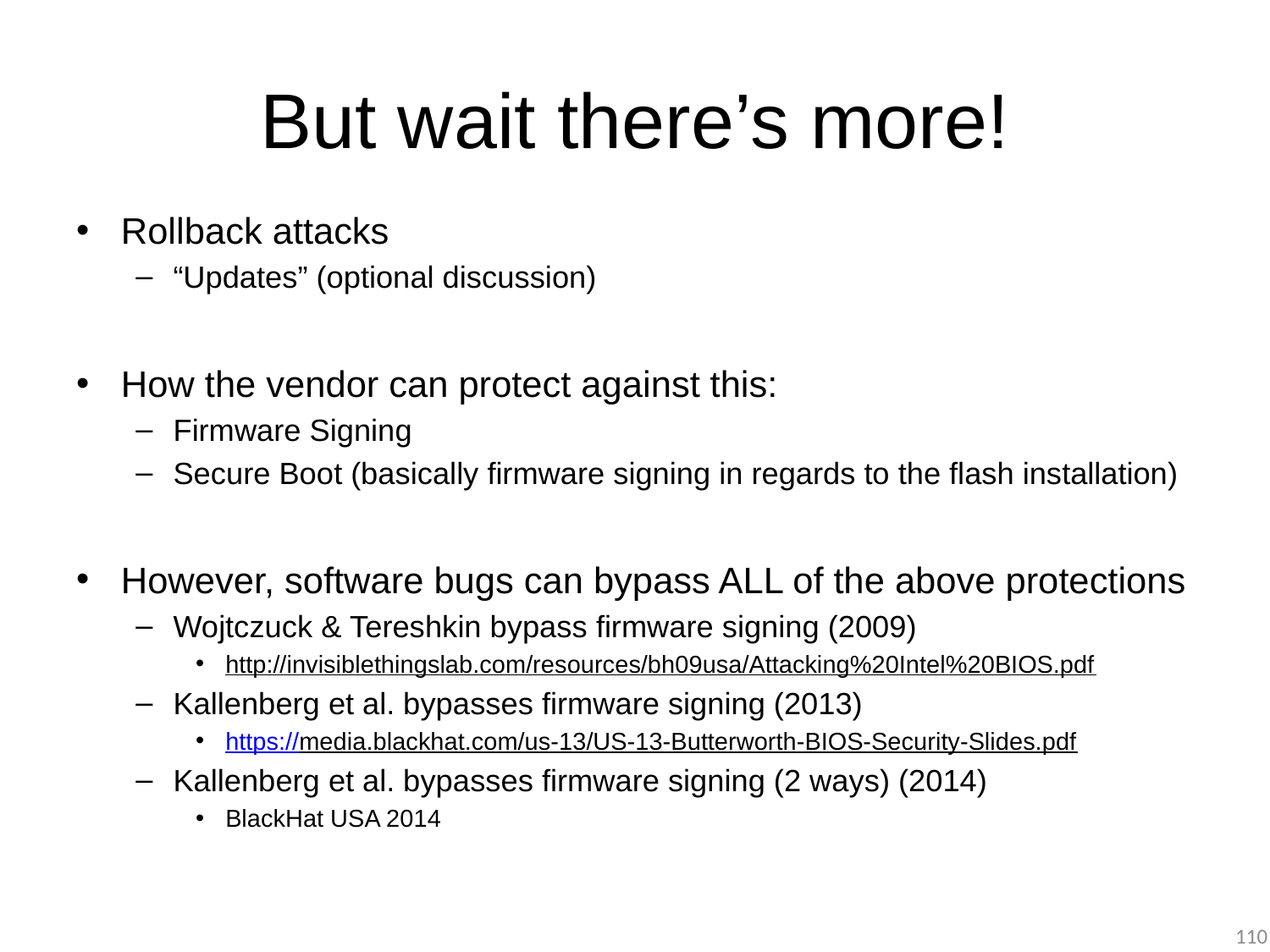

# But wait there’s more!
Rollback attacks
“Updates” (optional discussion)

How the vendor can protect against this:
Firmware Signing
Secure Boot (basically firmware signing in regards to the flash installation)

However, software bugs can bypass ALL of the above protections
Wojtczuck & Tereshkin bypass firmware signing (2009)
http://invisiblethingslab.com/resources/bh09usa/Attacking%20Intel%20BIOS.pdf
Kallenberg et al. bypasses firmware signing (2013)
https://media.blackhat.com/us-13/US-13-Butterworth-BIOS-Security-Slides.pdf
Kallenberg et al. bypasses firmware signing (2 ways) (2014)
BlackHat USA 2014

110